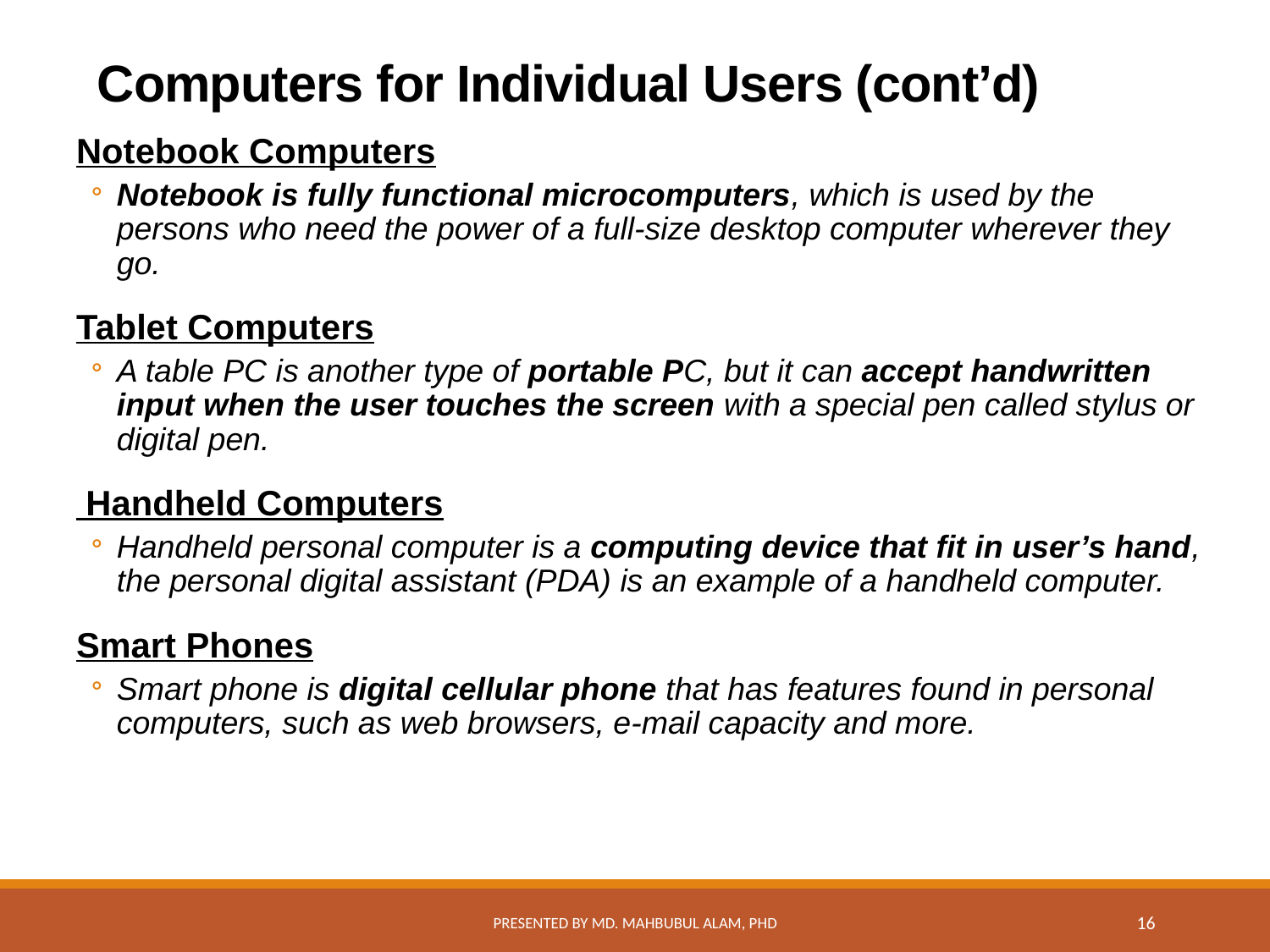

# Computers for Individual Users (cont’d)
Notebook Computers
Notebook is fully functional microcomputers, which is used by the persons who need the power of a full-size desktop computer wherever they go.
Tablet Computers
A table PC is another type of portable PC, but it can accept handwritten input when the user touches the screen with a special pen called stylus or digital pen.
 Handheld Computers
Handheld personal computer is a computing device that fit in user’s hand, the personal digital assistant (PDA) is an example of a handheld computer.
Smart Phones
Smart phone is digital cellular phone that has features found in personal computers, such as web browsers, e-mail capacity and more.
Presented by Md. Mahbubul Alam, PhD
16